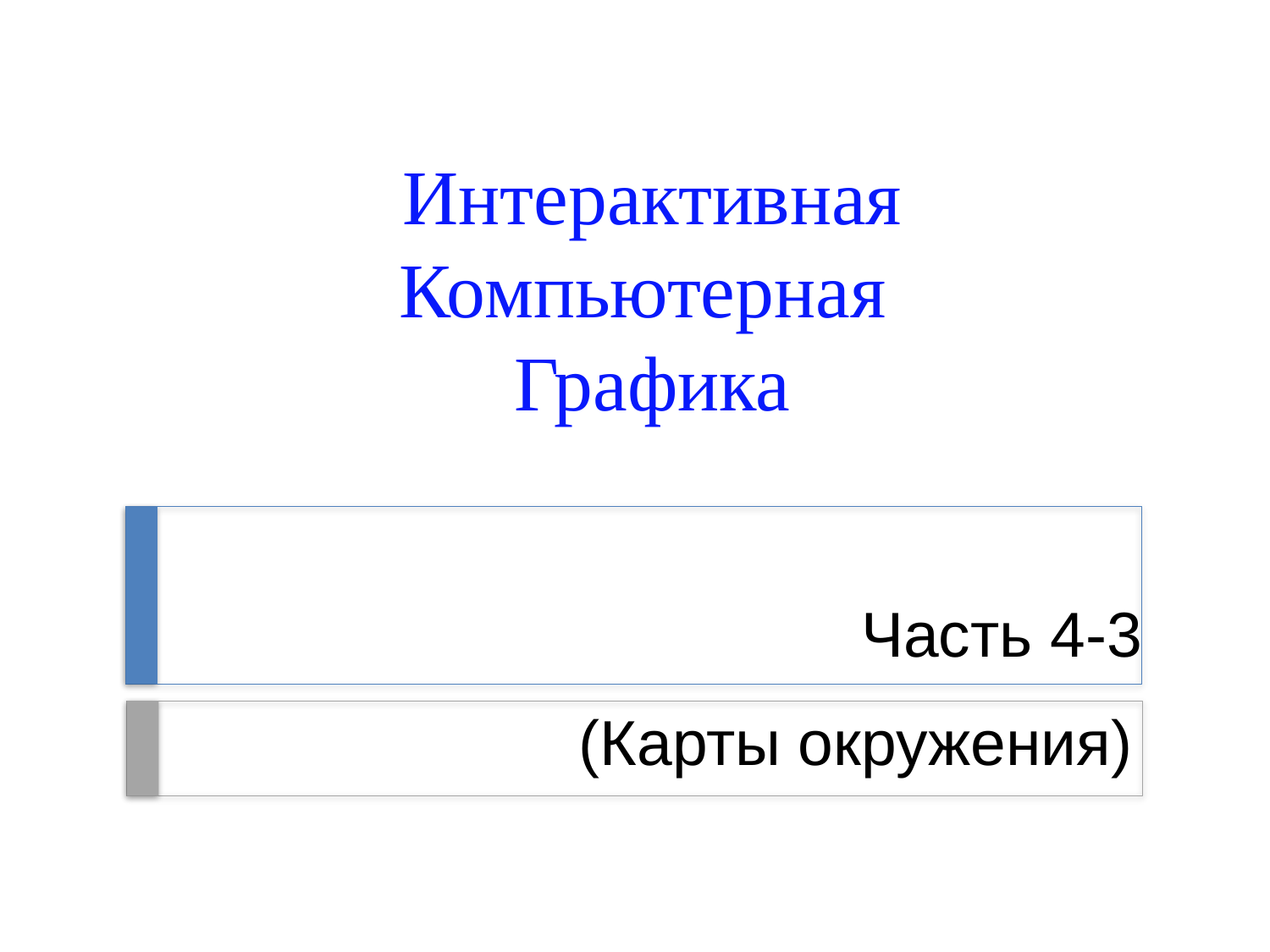

Интерактивная
Компьютерная
Графика
Часть 4-3
# (Карты окружения)